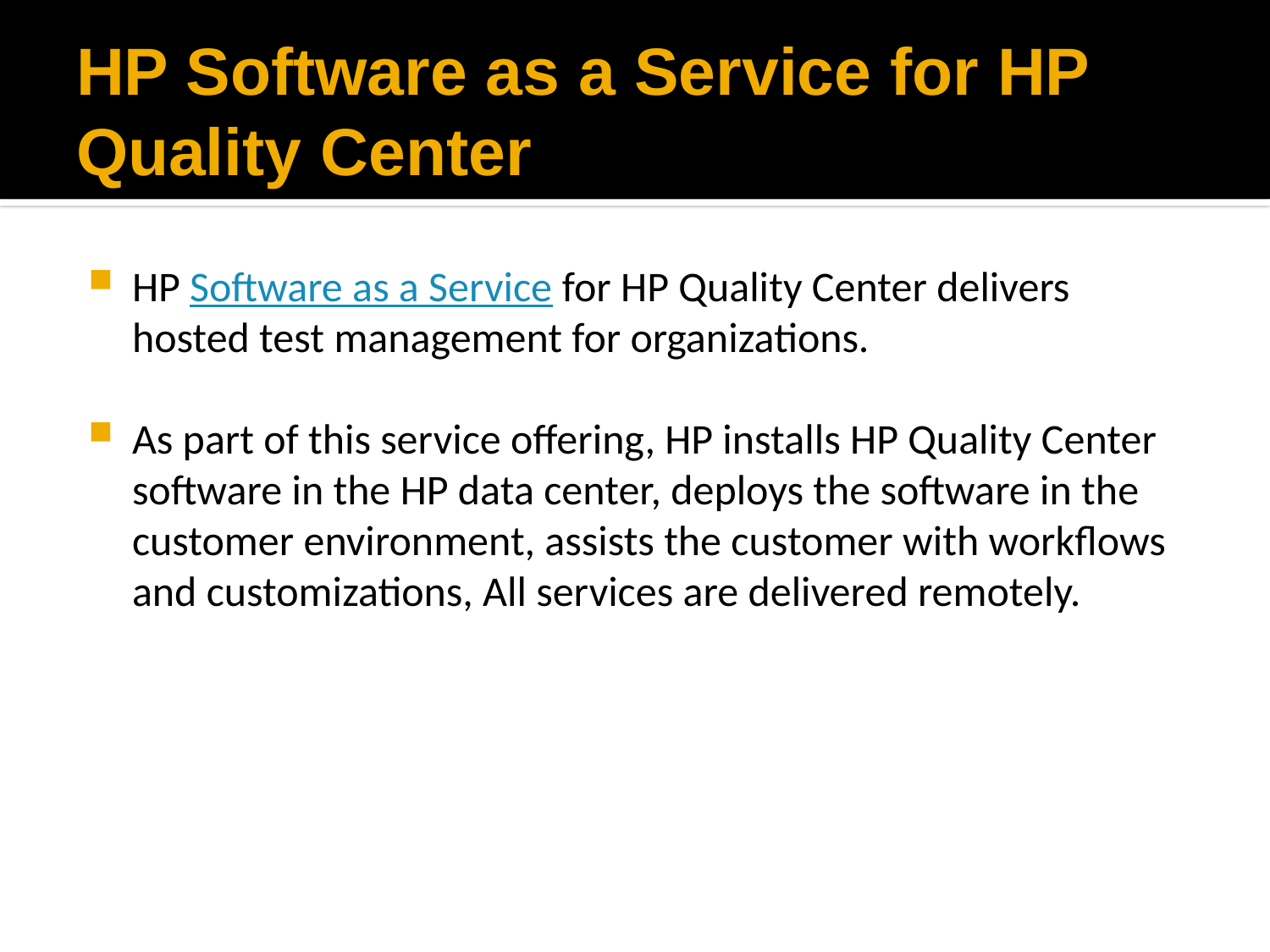

# HP Software as a Service for HP Quality Center
HP Software as a Service for HP Quality Center delivers hosted test management for organizations.

As part of this service offering, HP installs HP Quality Center software in the HP data center, deploys the software in the customer environment, assists the customer with workflows and customizations, All services are delivered remotely.